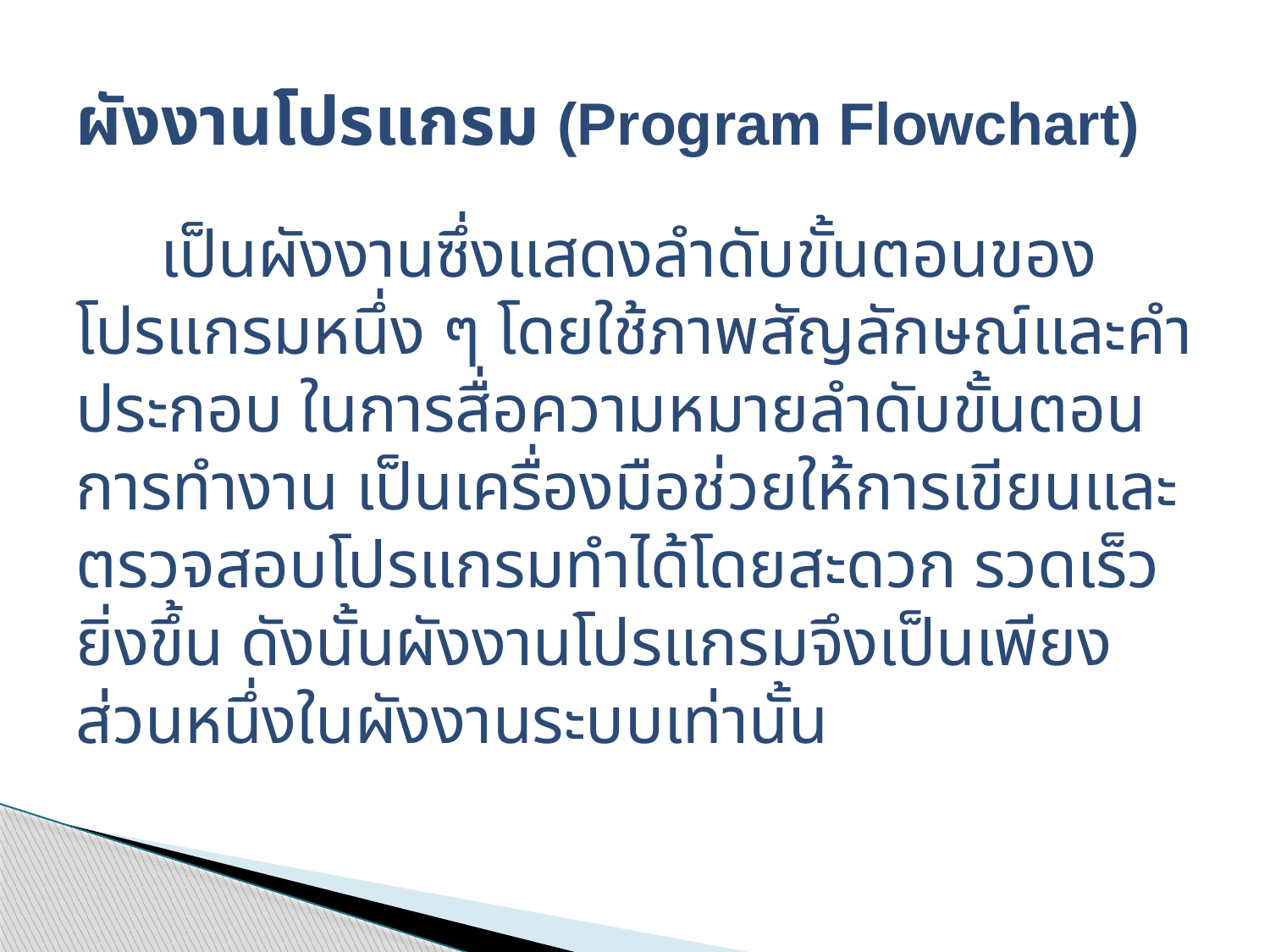

# ผังงานโปรแกรม (Program Flowchart)
     เป็นผังงานซึ่งแสดงลำดับขั้นตอนของโปรแกรมหนึ่ง ๆ โดยใช้ภาพสัญลักษณ์และคำประกอบ ในการสื่อความหมายลำดับขั้นตอนการทำงาน เป็นเครื่องมือช่วยให้การเขียนและตรวจสอบโปรแกรมทำได้โดยสะดวก รวดเร็วยิ่งขึ้น ดังนั้นผังงานโปรแกรมจึงเป็นเพียงส่วนหนึ่งในผังงานระบบเท่านั้น